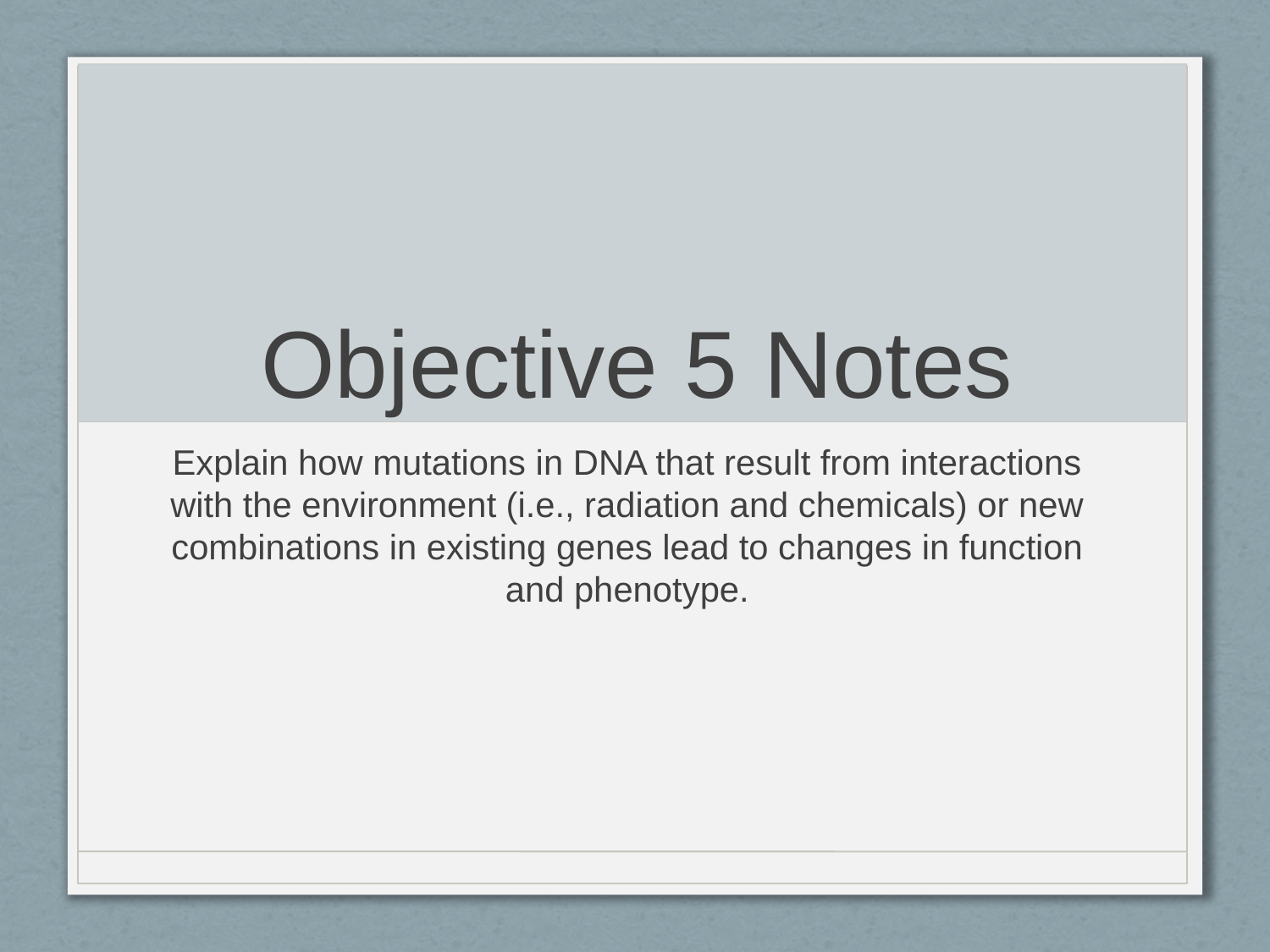

# Objective 5 Notes
Explain how mutations in DNA that result from interactions with the environment (i.e., radiation and chemicals) or new combinations in existing genes lead to changes in function and phenotype.